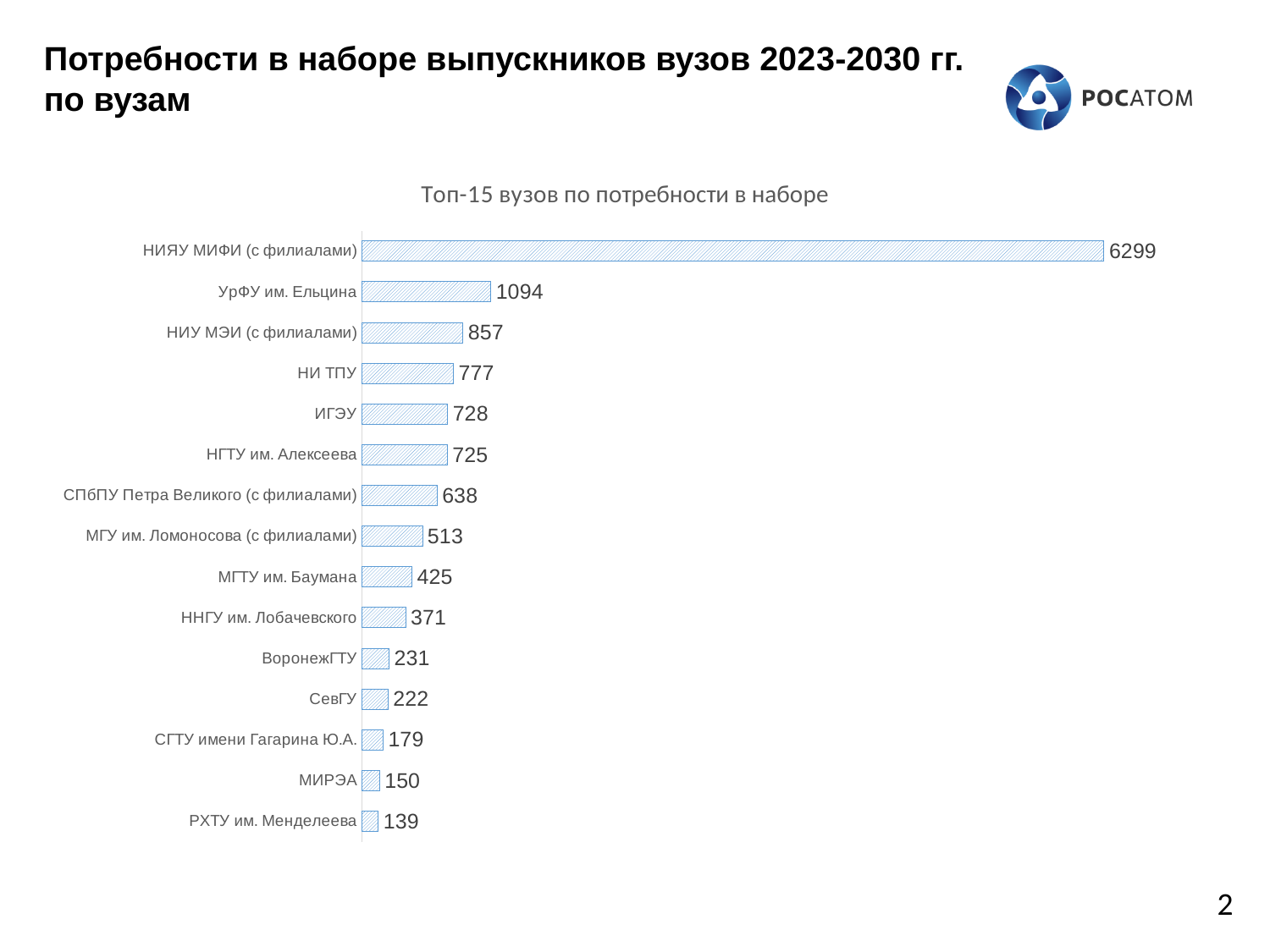

Потребности в наборе выпускников вузов 2023-2030 гг.
по вузам

### Chart: Топ-15 вузов по потребности в наборе

| Category |  |
|---|---|
| НИЯУ МИФИ (с филиалами) | 6299.0 |
| УрФУ им. Ельцина | 1094.0 |
| НИУ МЭИ (с филиалами) | 857.0 |
| НИ ТПУ | 777.0 |
| ИГЭУ | 728.0 |
| НГТУ им. Алексеева | 725.0 |
| СПбПУ Петра Великого (с филиалами) | 638.0 |
| МГУ им. Ломоносова (с филиалами) | 513.0 |
| МГТУ им. Баумана | 425.0 |
| ННГУ им. Лобачевского | 371.0 |
| ВоронежГТУ | 231.0 |
| СевГУ | 222.0 |
| СГТУ имени Гагарина Ю.А. | 179.0 |
| МИРЭА | 150.0 |
| РХТУ им. Менделеева | 139.0 |
2